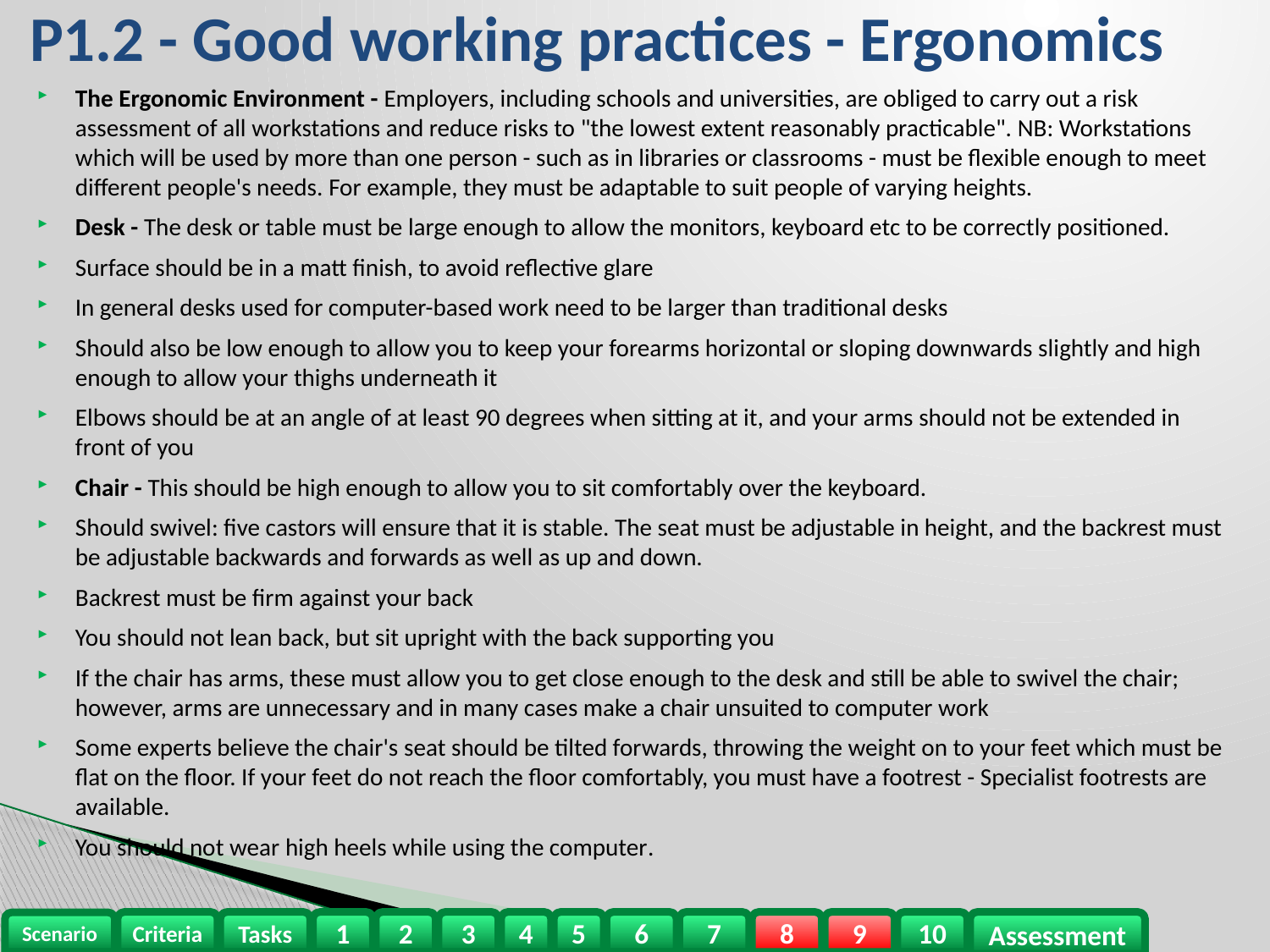

# P1.2 - Good working practices - Ergonomics
The Ergonomic Environment - Employers, including schools and universities, are obliged to carry out a risk assessment of all workstations and reduce risks to "the lowest extent reasonably practicable". NB: Workstations which will be used by more than one person - such as in libraries or classrooms - must be flexible enough to meet different people's needs. For example, they must be adaptable to suit people of varying heights.
Desk - The desk or table must be large enough to allow the monitors, keyboard etc to be correctly positioned.
Surface should be in a matt finish, to avoid reflective glare
In general desks used for computer-based work need to be larger than traditional desks
Should also be low enough to allow you to keep your forearms horizontal or sloping downwards slightly and high enough to allow your thighs underneath it
Elbows should be at an angle of at least 90 degrees when sitting at it, and your arms should not be extended in front of you
Chair - This should be high enough to allow you to sit comfortably over the keyboard.
Should swivel: five castors will ensure that it is stable. The seat must be adjustable in height, and the backrest must be adjustable backwards and forwards as well as up and down.
Backrest must be firm against your back
You should not lean back, but sit upright with the back supporting you
If the chair has arms, these must allow you to get close enough to the desk and still be able to swivel the chair; however, arms are unnecessary and in many cases make a chair unsuited to computer work
Some experts believe the chair's seat should be tilted forwards, throwing the weight on to your feet which must be flat on the floor. If your feet do not reach the floor comfortably, you must have a footrest - Specialist footrests are available.
You should not wear high heels while using the computer.